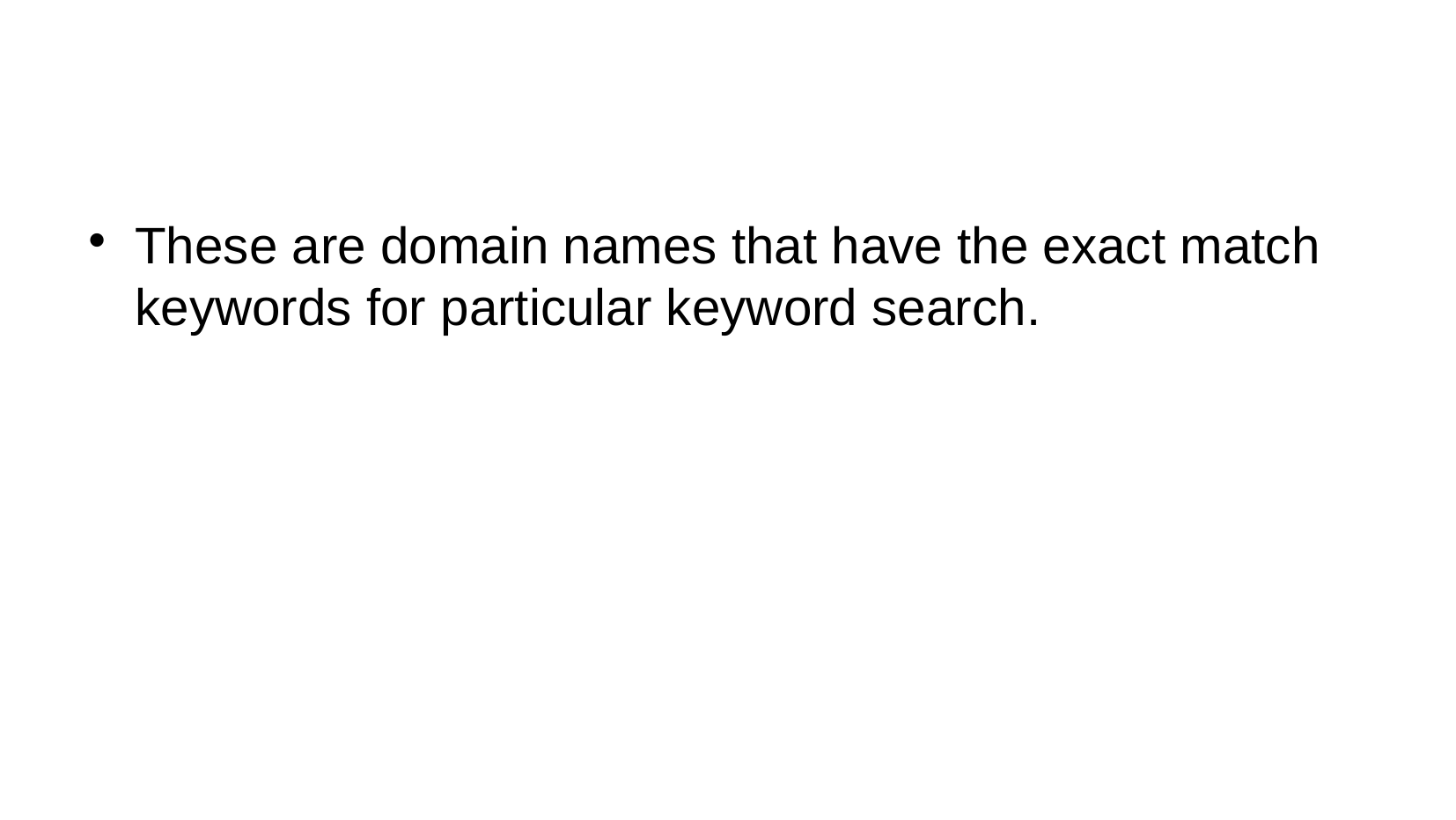

These are domain names that have the exact match keywords for particular keyword search.